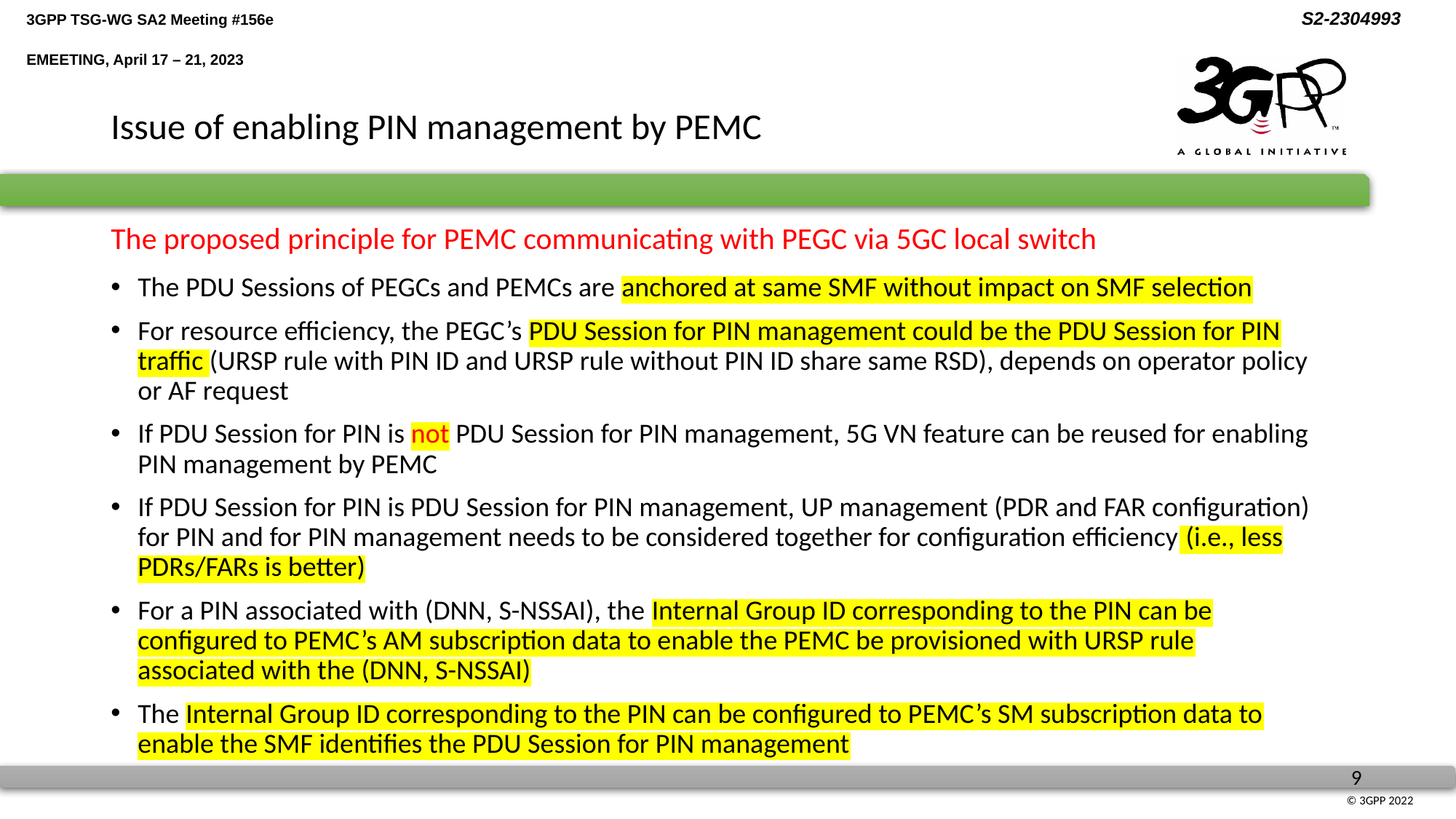

# Issue of enabling PIN management by PEMC
The proposed principle for PEMC communicating with PEGC via 5GC local switch
The PDU Sessions of PEGCs and PEMCs are anchored at same SMF without impact on SMF selection
For resource efficiency, the PEGC’s PDU Session for PIN management could be the PDU Session for PIN traffic (URSP rule with PIN ID and URSP rule without PIN ID share same RSD), depends on operator policy or AF request
If PDU Session for PIN is not PDU Session for PIN management, 5G VN feature can be reused for enabling PIN management by PEMC
If PDU Session for PIN is PDU Session for PIN management, UP management (PDR and FAR configuration) for PIN and for PIN management needs to be considered together for configuration efficiency (i.e., less PDRs/FARs is better)
For a PIN associated with (DNN, S-NSSAI), the Internal Group ID corresponding to the PIN can be configured to PEMC’s AM subscription data to enable the PEMC be provisioned with URSP rule associated with the (DNN, S-NSSAI)
The Internal Group ID corresponding to the PIN can be configured to PEMC’s SM subscription data to enable the SMF identifies the PDU Session for PIN management